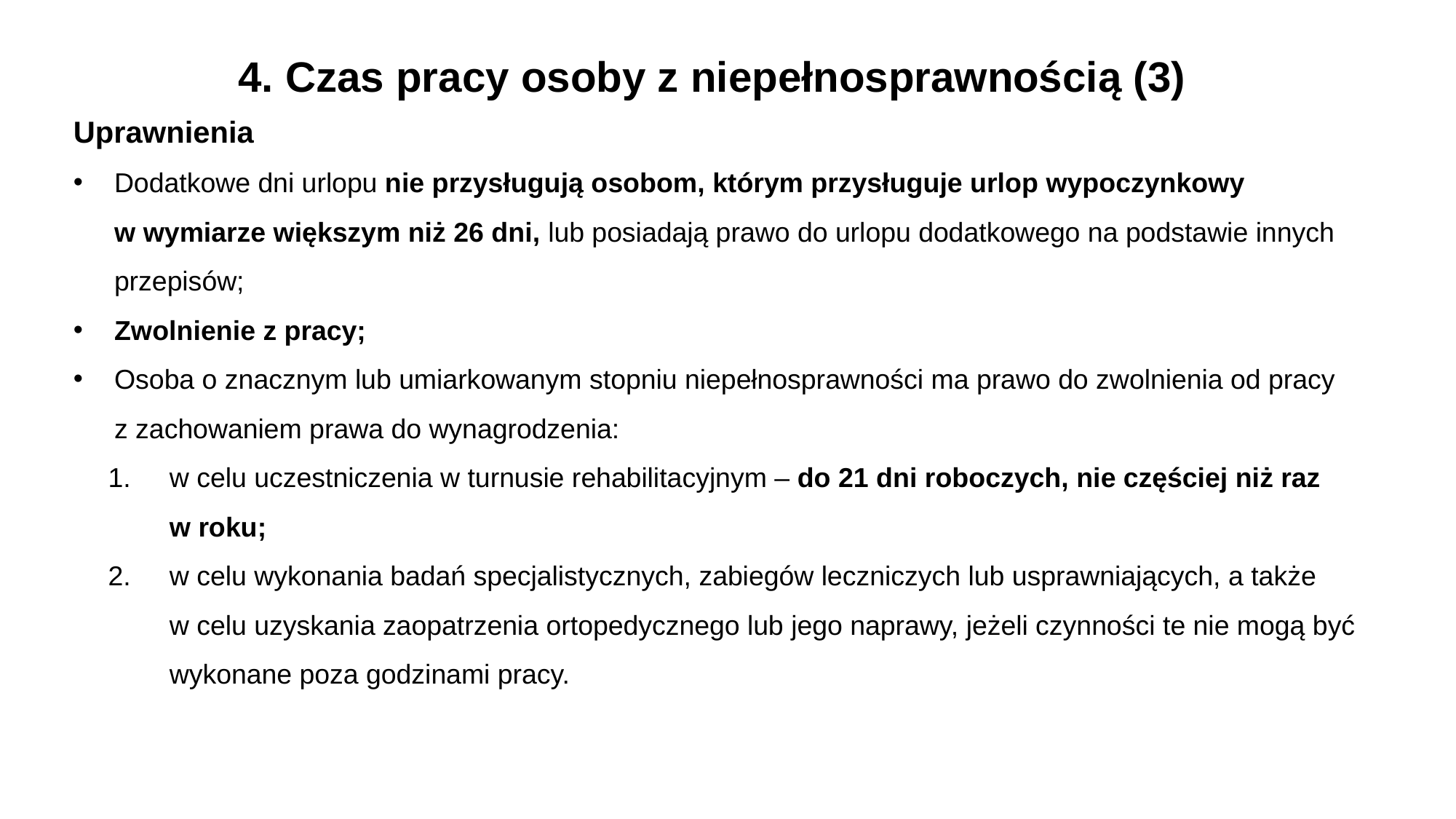

4. Czas pracy osoby z niepełnosprawnością (3)
Uprawnienia
Dodatkowe dni urlopu nie przysługują osobom, którym przysługuje urlop wypoczynkowy
w wymiarze większym niż 26 dni, lub posiadają prawo do urlopu dodatkowego na podstawie innych przepisów;
Zwolnienie z pracy;
Osoba o znacznym lub umiarkowanym stopniu niepełnosprawności ma prawo do zwolnienia od pracy
z zachowaniem prawa do wynagrodzenia:
w celu uczestniczenia w turnusie rehabilitacyjnym – do 21 dni roboczych, nie częściej niż raz
w roku;
w celu wykonania badań specjalistycznych, zabiegów leczniczych lub usprawniających, a także
w celu uzyskania zaopatrzenia ortopedycznego lub jego naprawy, jeżeli czynności te nie mogą być wykonane poza godzinami pracy.